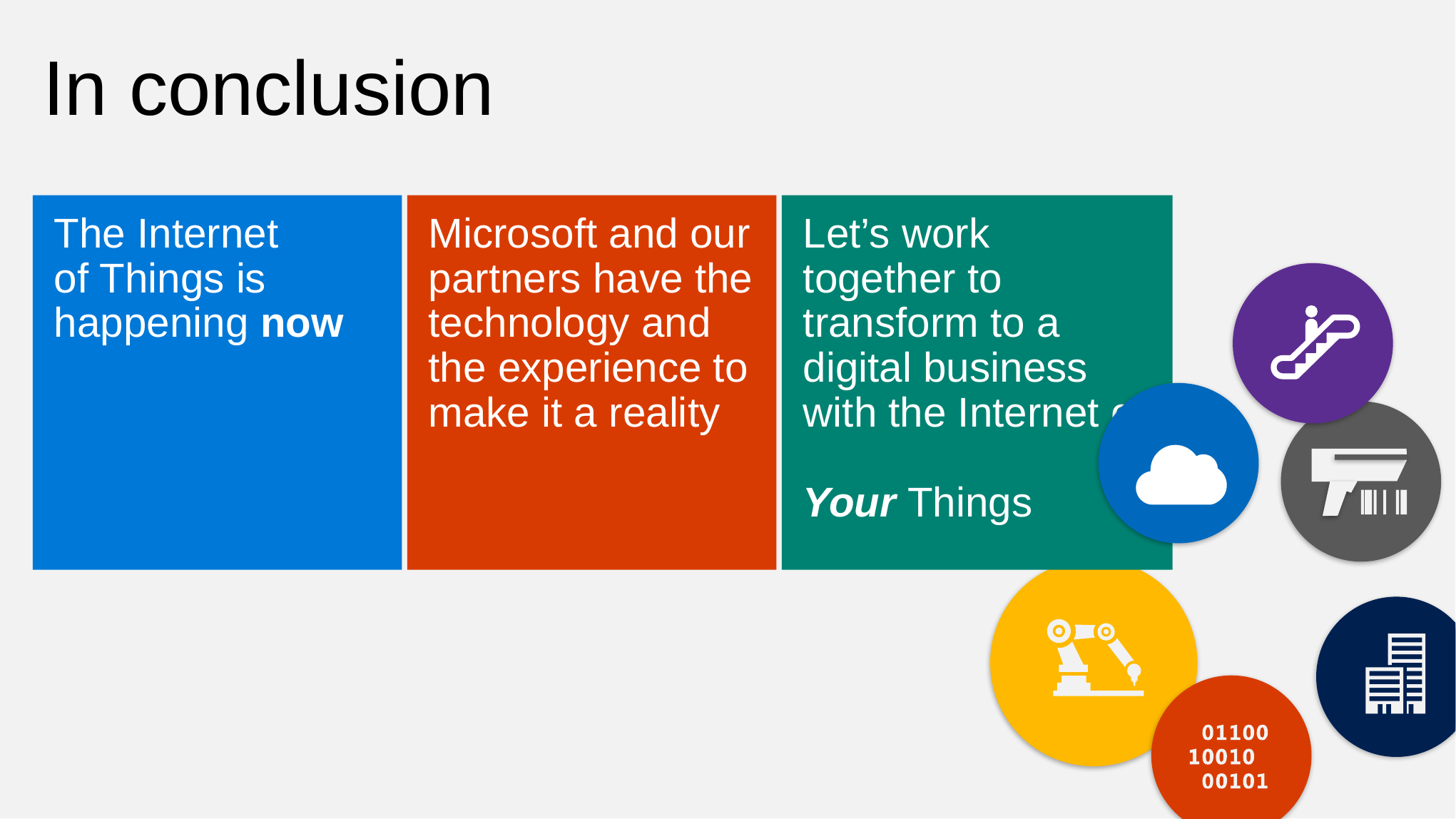

# In conclusion
The Internet
of Things is happening now
Microsoft and our partners have the technology and the experience to make it a reality
Let’s work together to transform to a digital business with the Internet of
Your Things